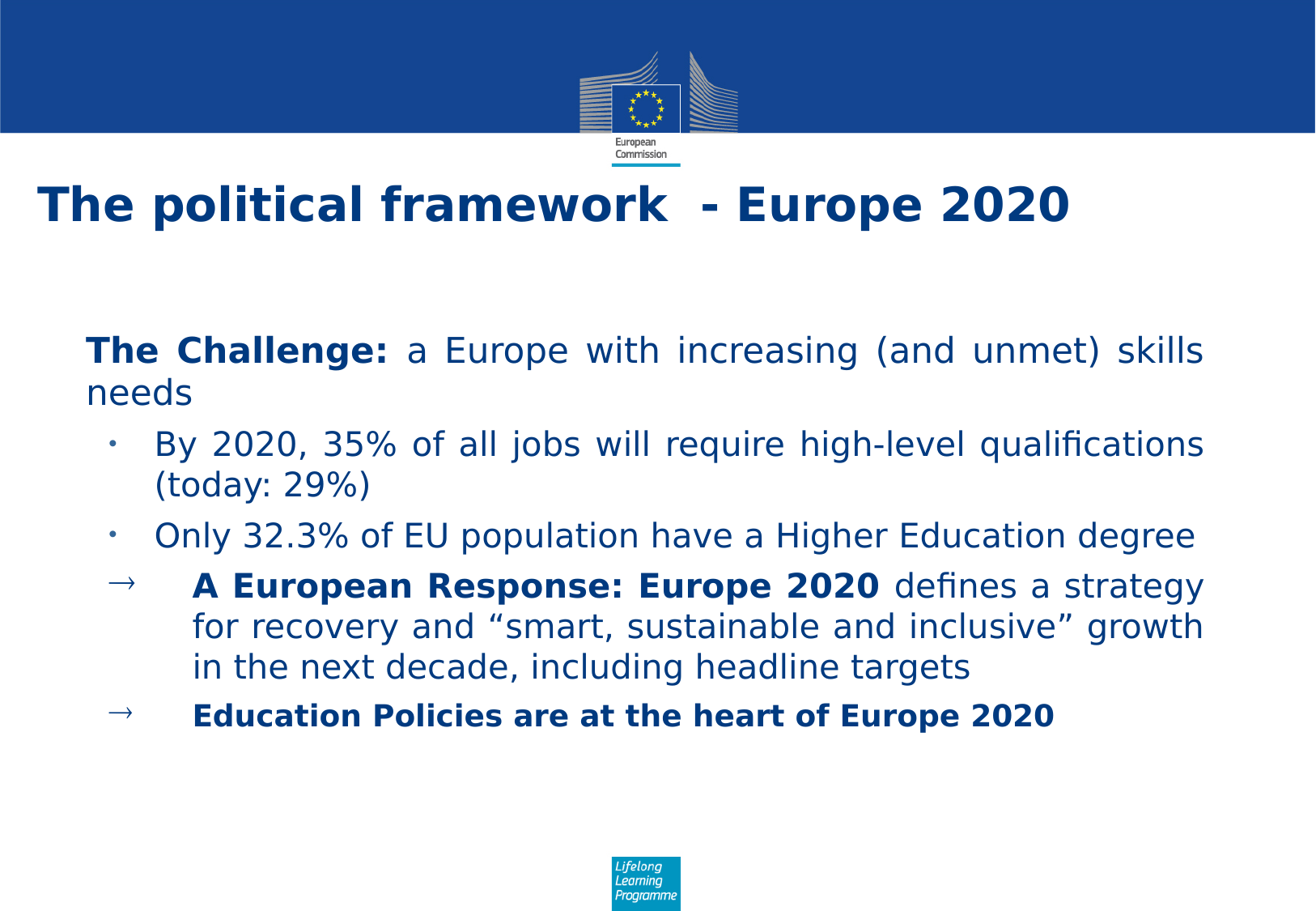

# The political framework  - Europe 2020
	The Challenge: a Europe with increasing (and unmet) skills needs
By 2020, 35% of all jobs will require high-level qualifications (today: 29%)
Only 32.3% of EU population have a Higher Education degree
A European Response: Europe 2020 defines a strategy for recovery and “smart, sustainable and inclusive” growth in the next decade, including headline targets
Education Policies are at the heart of Europe 2020